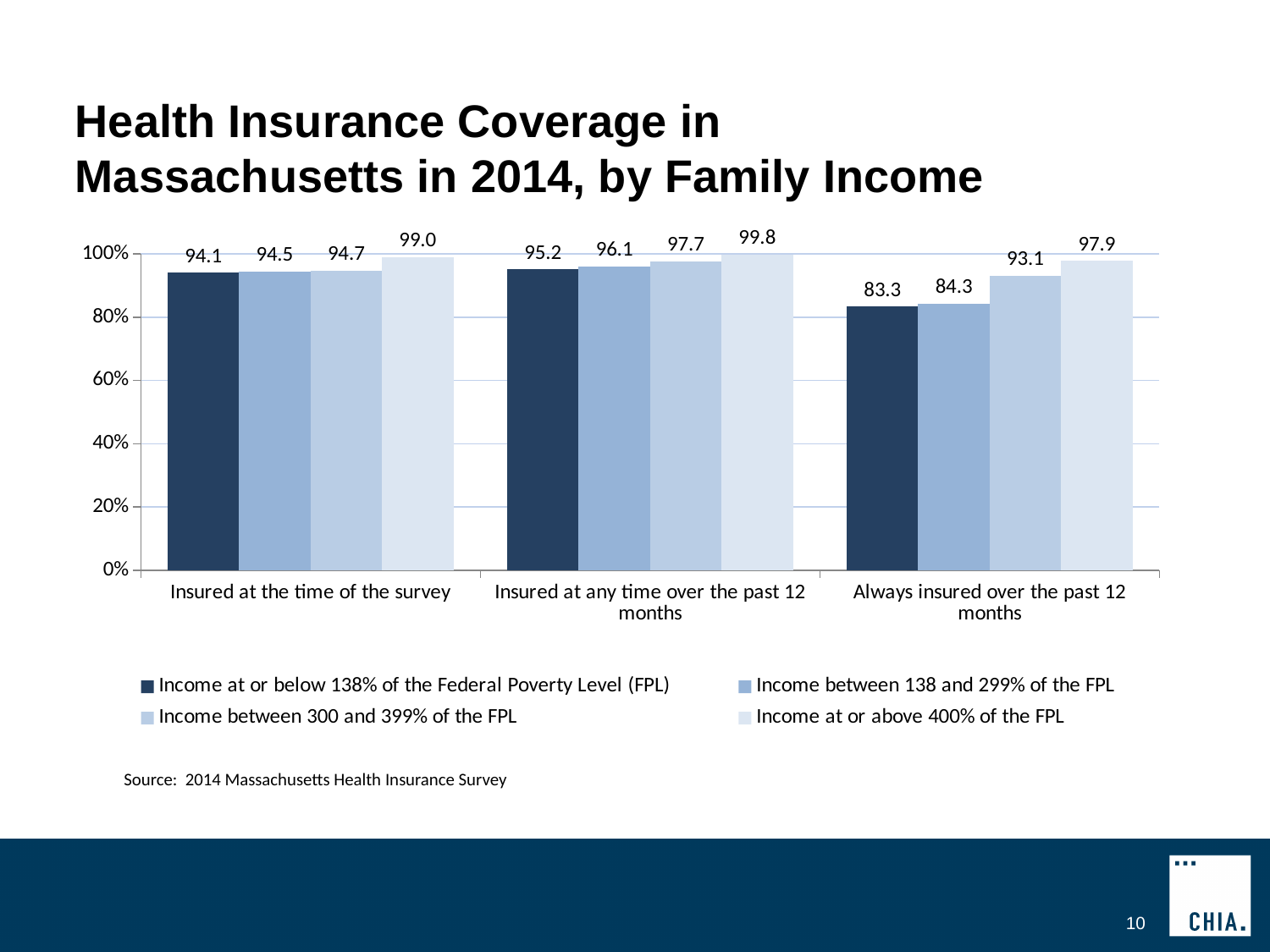

# Health Insurance Coverage in Massachusetts in 2014, by Family Income

### Chart

| Category | Income at or below 138% of the Federal Poverty Level (FPL) | Income between 138 and 299% of the FPL | Income between 300 and 399% of the FPL | Income at or above 400% of the FPL |
|---|---|---|---|---|
| Insured at the time of the survey | 94.08510318528961 | 94.47946460292238 | 94.70037780198028 | 99.02381274259311 |
| Insured at any time over the past 12 months | 95.16770350684665 | 96.12308287950133 | 97.70450228509127 | 99.81654667962346 |
| Always insured over the past 12 months | 83.3463681557967 | 84.34038685426873 | 93.10572303389061 | 97.87461814708682 |
Source:  2014 Massachusetts Health Insurance Survey
10